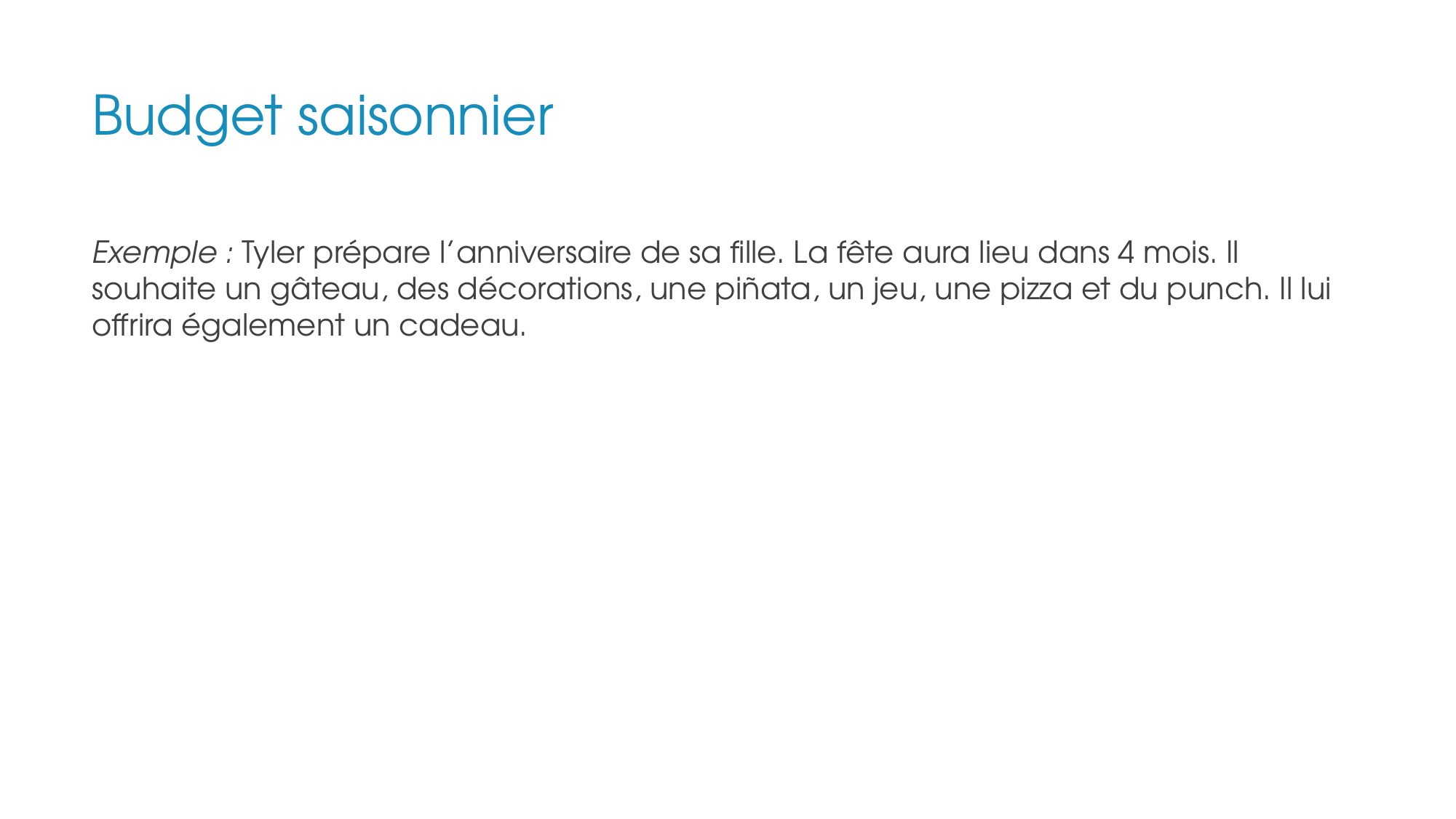

# Budget saisonnier
Exemple : Tyler prépare l’anniversaire de sa fille. La fête aura lieu dans 4 mois. Il souhaite un gâteau, des décorations, une piñata, un jeu, une pizza et du punch. Il lui offrira également un cadeau.